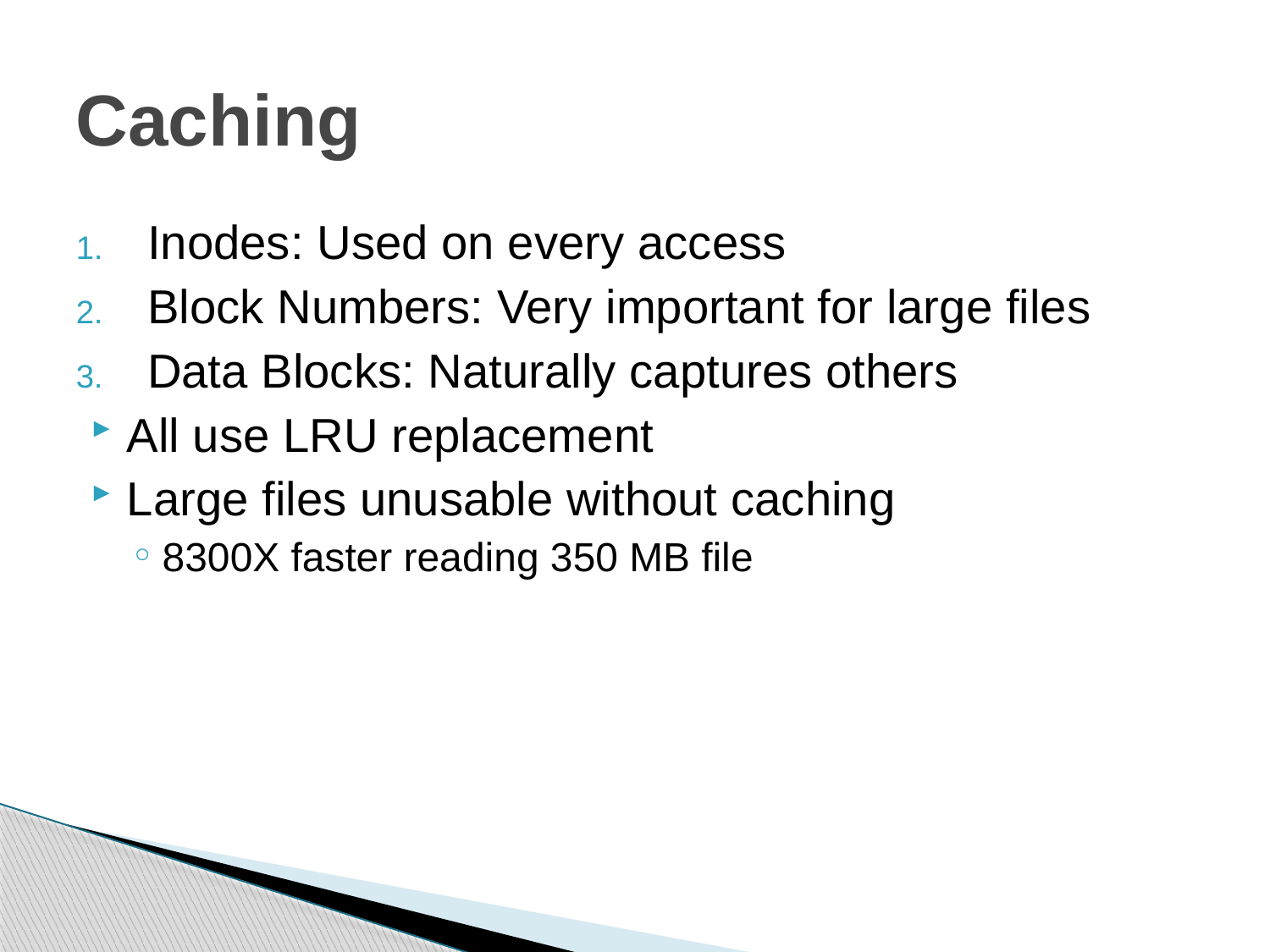

# Caching
Inodes: Used on every access
Block Numbers: Very important for large files
Data Blocks: Naturally captures others
All use LRU replacement
Large files unusable without caching
8300X faster reading 350 MB file